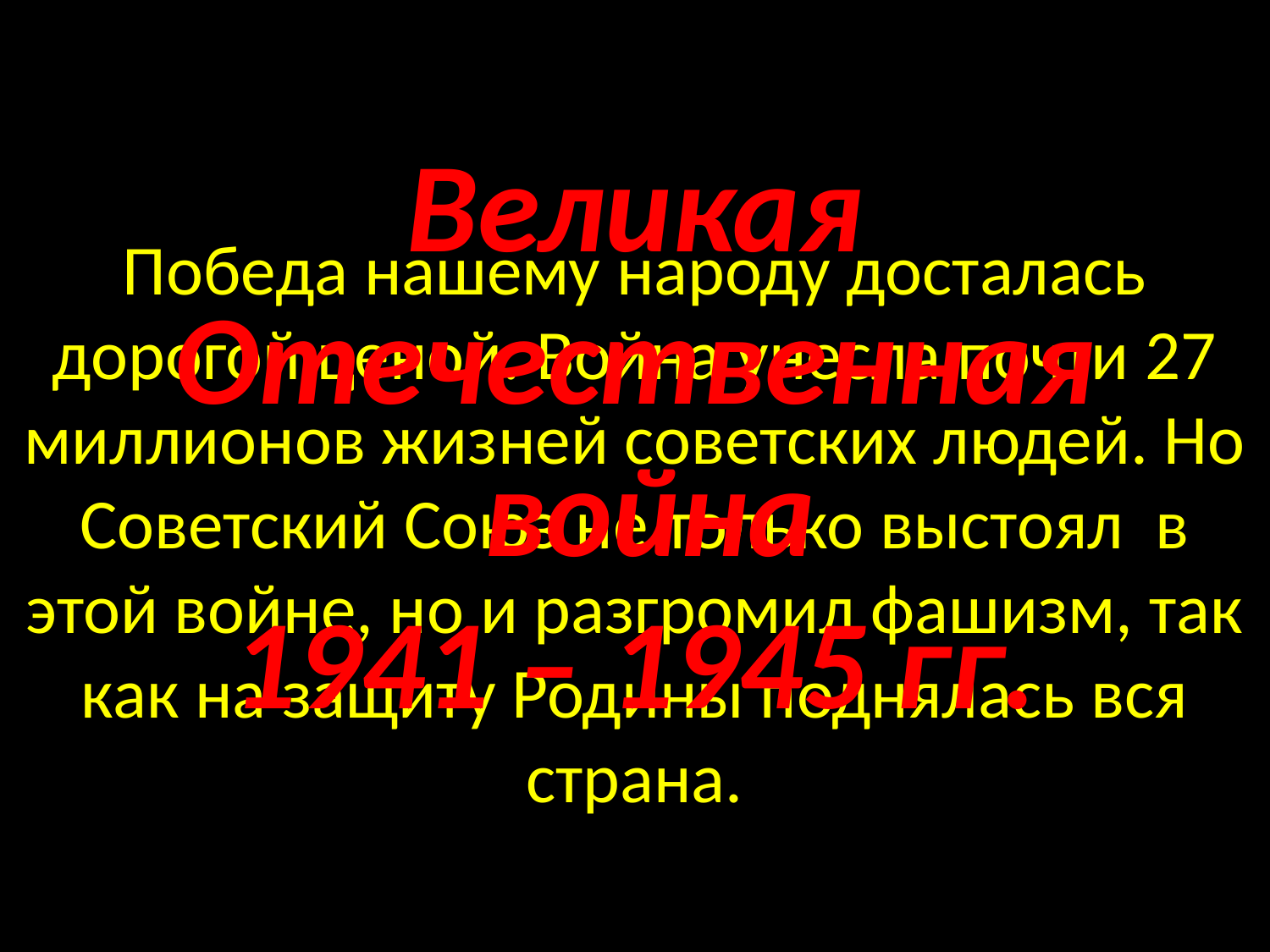

Великая Отечественная
 война
1941 – 1945 гг.
Победа нашему народу досталась дорогой ценой. Война унесла почти 27 миллионов жизней советских людей. Но Советский Союз не только выстоял  в этой войне, но и разгромил фашизм, так как на защиту Родины поднялась вся страна.